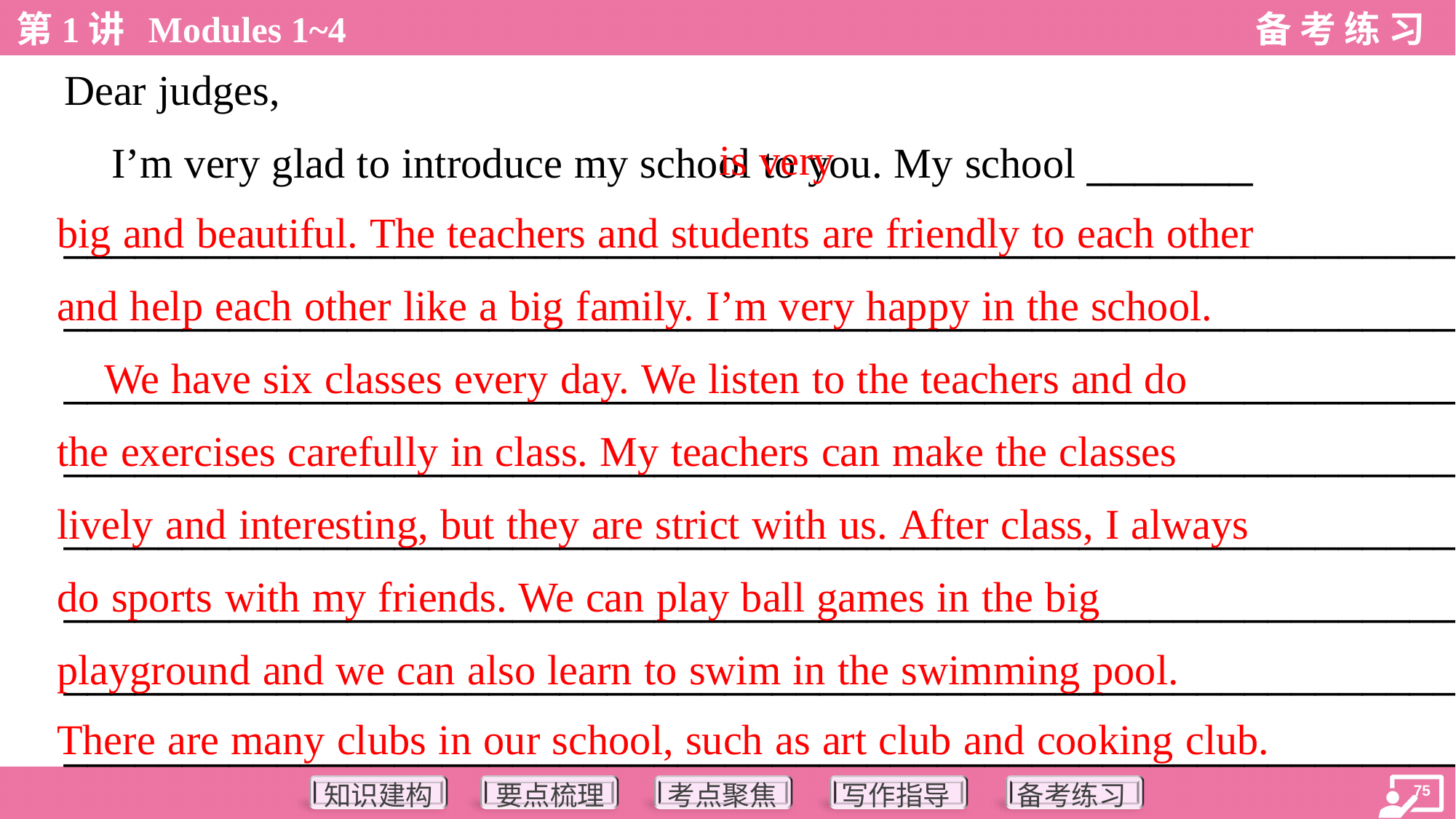

Dear judges,
    I’m very glad to introduce my school to you. My school _______
______________________________________________________________
______________________________________________________________
______________________________________________________________
______________________________________________________________
______________________________________________________________
______________________________________________________________
______________________________________________________________
______________________________________________________________
                                                        is very
big and beautiful. The teachers and students are friendly to each other
and help each other like a big family. I’m very happy in the school.
    We have six classes every day. We listen to the teachers and do
the exercises carefully in class. My teachers can make the classes
lively and interesting, but they are strict with us. After class, I always
do sports with my friends. We can play ball games in the big
playground and we can also learn to swim in the swimming pool.
There are many clubs in our school, such as art club and cooking club.